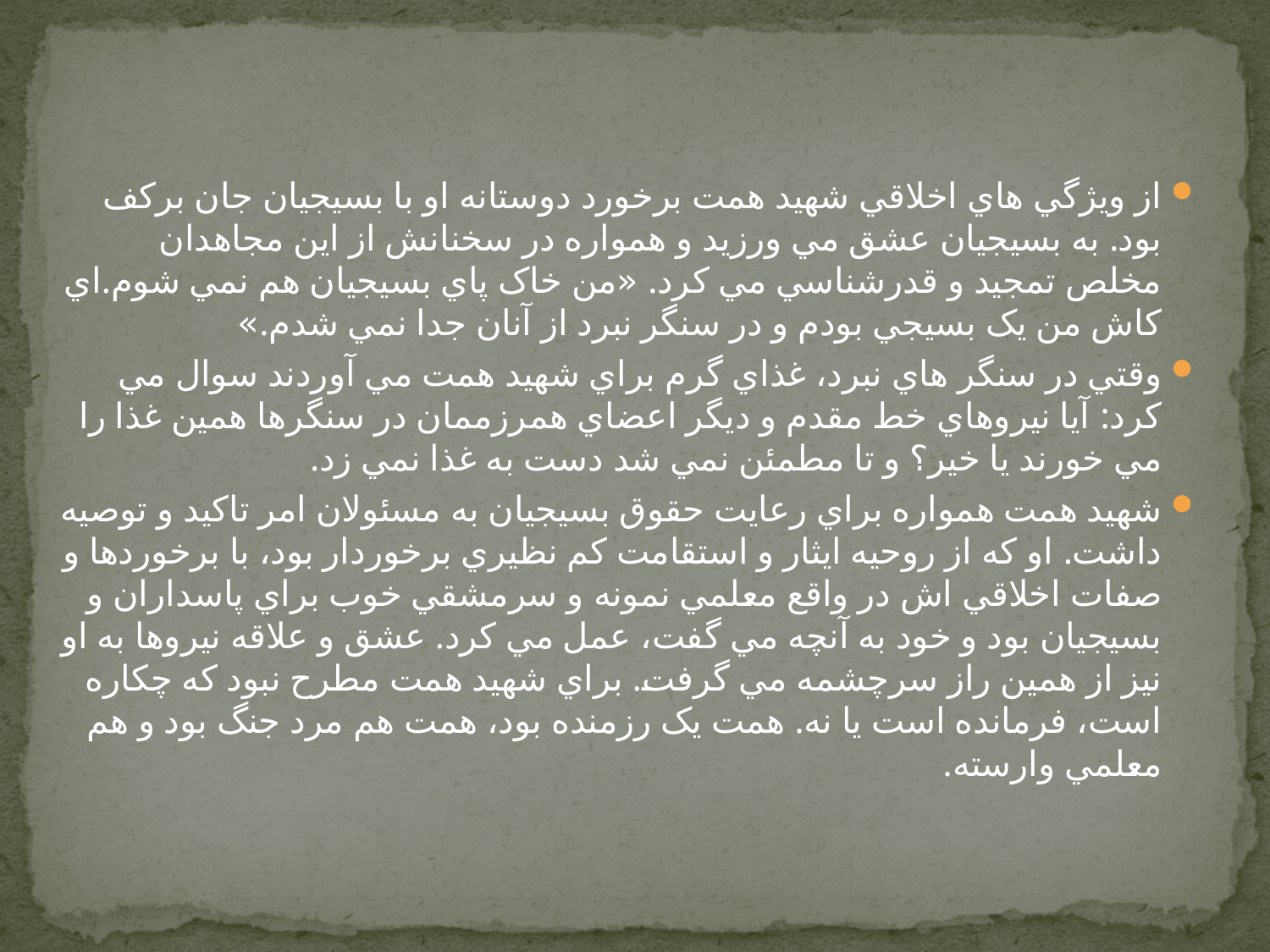

از ويژگي هاي اخلاقي شهيد همت برخورد دوستانه او با بسيجيان جان برکف بود. به بسيجيان عشق مي ورزيد و همواره در سخنانش از اين مجاهدان مخلص تمجيد و قدرشناسي مي کرد. «من خاک پاي بسيجيان هم نمي شوم.اي کاش من يک بسيجي بودم و در سنگر نبرد از آنان جدا نمي شدم.»
وقتي در سنگر هاي نبرد، غذاي گرم براي شهيد همت مي آوردند سوال مي کرد: آيا نيروهاي خط مقدم و ديگر اعضاي همرزممان در سنگرها همين غذا را مي خورند يا خير؟ و تا مطمئن نمي شد دست به غذا نمي زد.
شهيد همت همواره براي رعايت حقوق بسيجيان به مسئولان امر تاکيد و توصيه داشت. او که از روحيه ايثار و استقامت کم نظيري برخوردار بود، با برخوردها و صفات اخلاقي اش در واقع معلمي نمونه و سرمشقي خوب براي پاسداران و بسيجيان بود و خود به آنچه مي گفت، عمل مي کرد. عشق و علاقه نيروها به او نيز از همين راز سرچشمه مي گرفت. براي شهيد همت مطرح نبود که چکاره است، فرمانده است يا نه. همت يک رزمنده بود، همت هم مرد جنگ بود و هم معلمي وارسته.